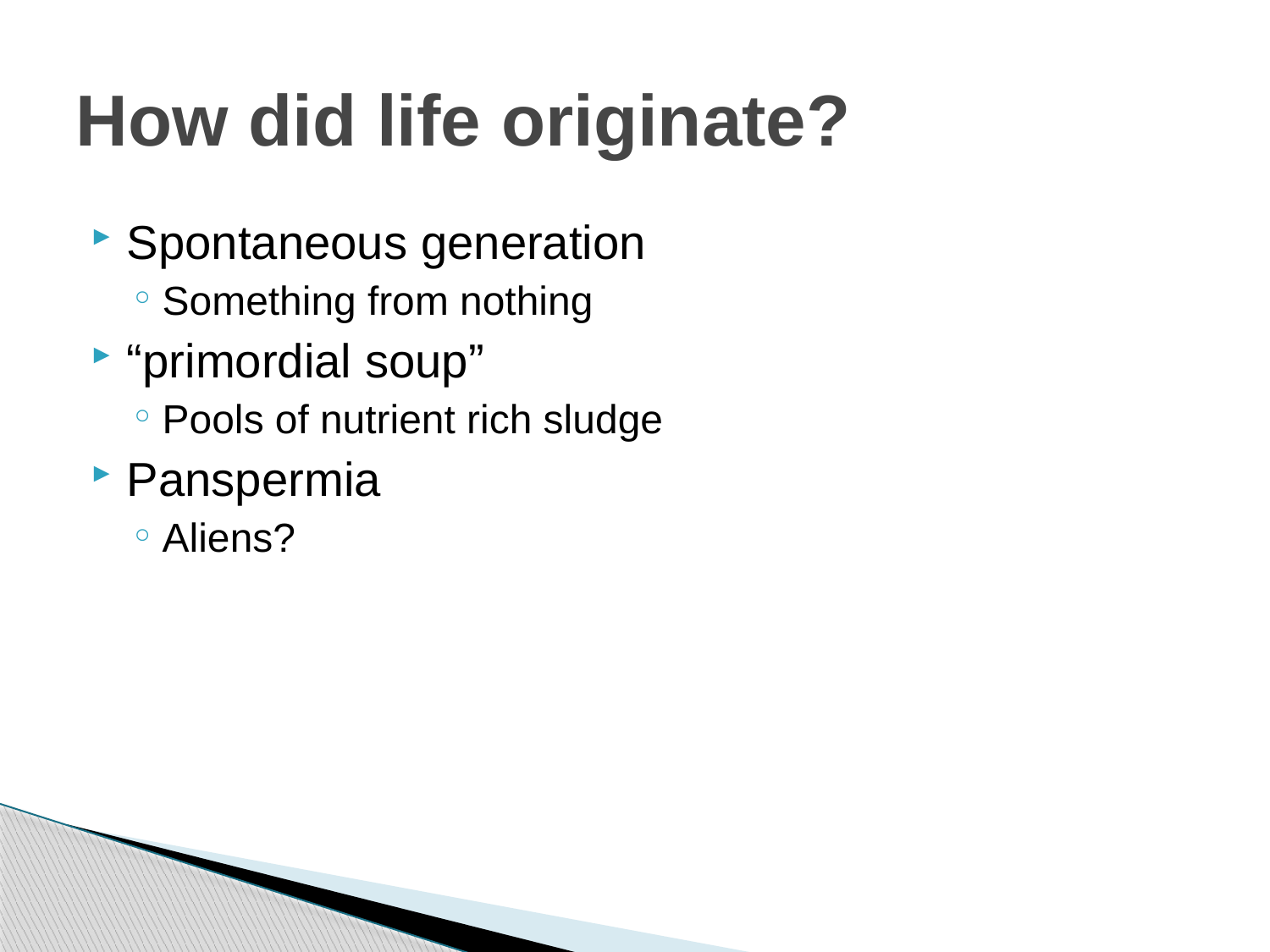

# How did life originate?
Spontaneous generation
Something from nothing
“primordial soup”
Pools of nutrient rich sludge
Panspermia
Aliens?